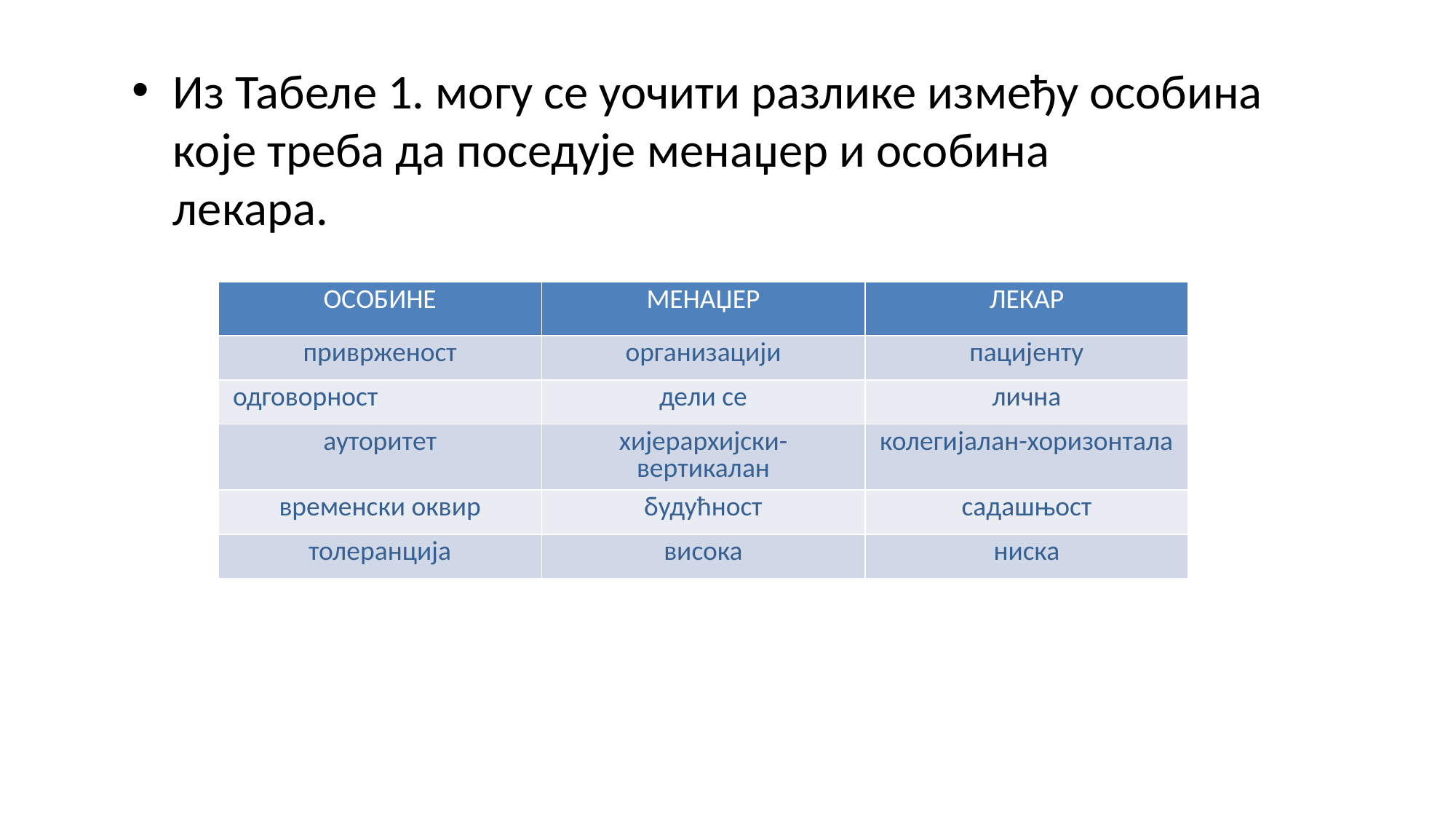

Из Табеле 1. могу се уочити разлике између особина које треба да поседује менаџер и особина
лекара.

| ОСОБИНЕ | МЕНАЏЕР | ЛЕКАР |
| --- | --- | --- |
| приврженост | организацији | пацијенту |
| одговорност | дели се | лична |
| ауторитет | хијерархијски-вертикалан | колегијалан-хоризонтала |
| временски оквир | будућност | садашњост |
| толеранција | висока | ниска |